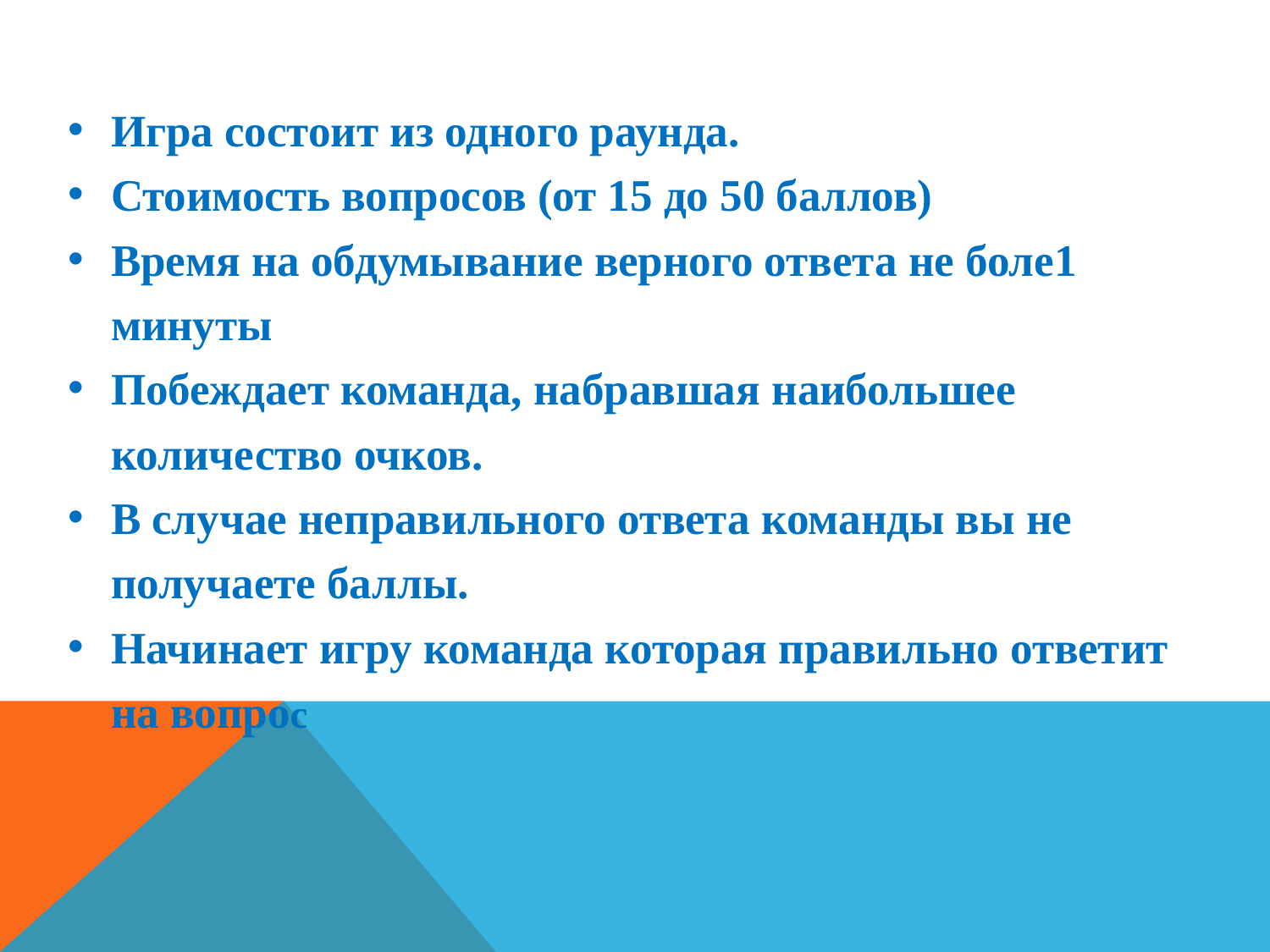

Игра состоит из одного раунда.
Стоимость вопросов (от 15 до 50 баллов)
Время на обдумывание верного ответа не боле1 минуты
Побеждает команда, набравшая наибольшее количество очков.
В случае неправильного ответа команды вы не получаете баллы.
Начинает игру команда которая правильно ответит на вопрос

# Правила игры: